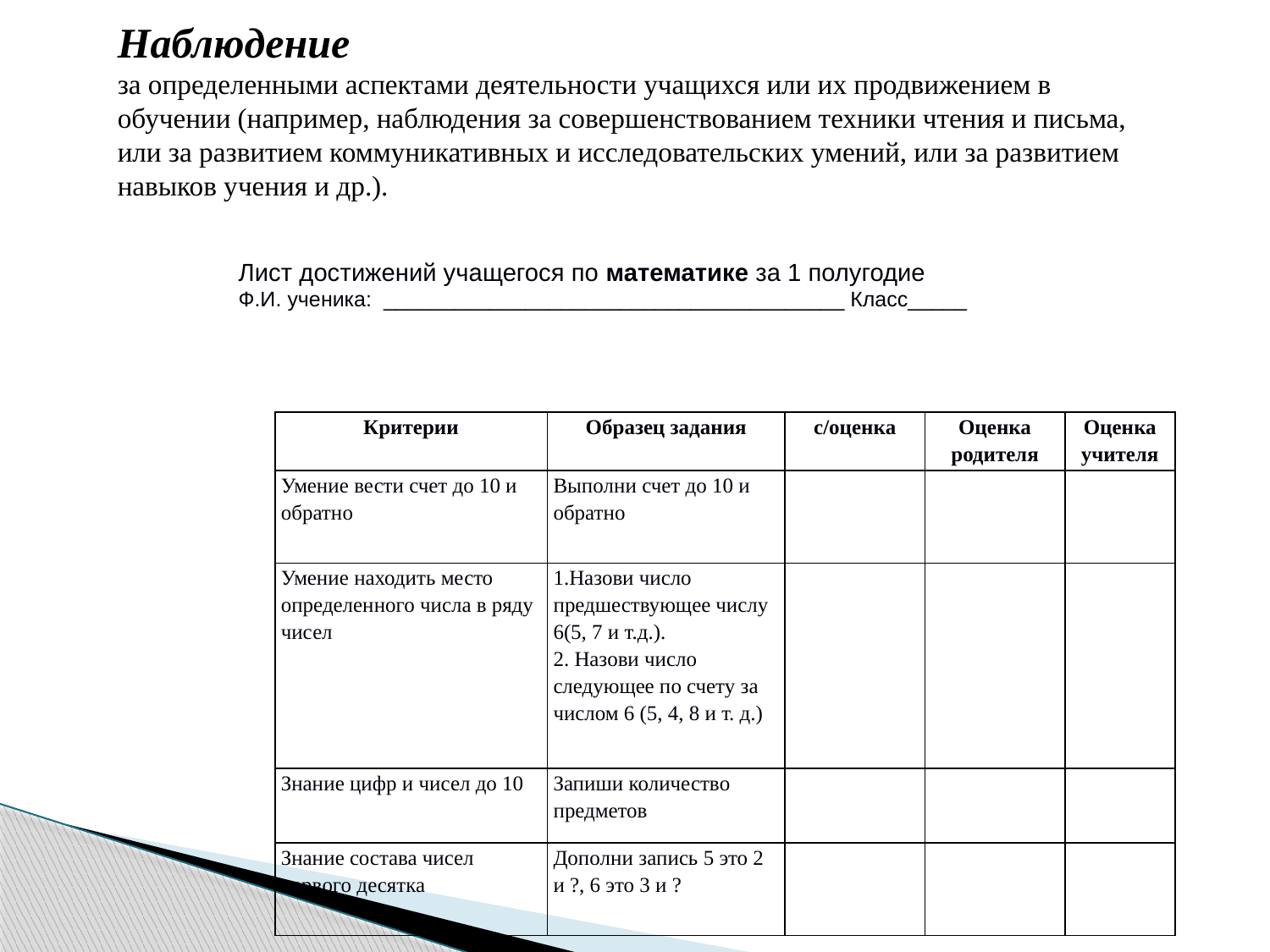

Наблюдение
за определенными аспектами деятельности учащихся или их продвижением в обучении (например, наблюдения за совершенствованием техники чтения и письма, или за развитием коммуникативных и исследовательских умений, или за развитием навыков учения и др.).
Лист достижений учащегося по математике за 1 полугодие
Ф.И. ученика:  _______________________________________ Класс_____
| Критерии | Образец задания | с/оценка | Оценка родителя | Оценка учителя |
| --- | --- | --- | --- | --- |
| Умение вести счет до 10 и обратно | Выполни счет до 10 и обратно |  |  |  |
| Умение находить место определенного числа в ряду чисел | 1.Назови число предшествующее числу 6(5, 7 и т.д.). 2. Назови число следующее по счету за числом 6 (5, 4, 8 и т. д.) |  |  |  |
| Знание цифр и чисел до 10 | Запиши количество предметов |  |  |  |
| Знание состава чисел первого десятка | Дополни запись 5 это 2 и ?, 6 это 3 и ? |  |  |  |